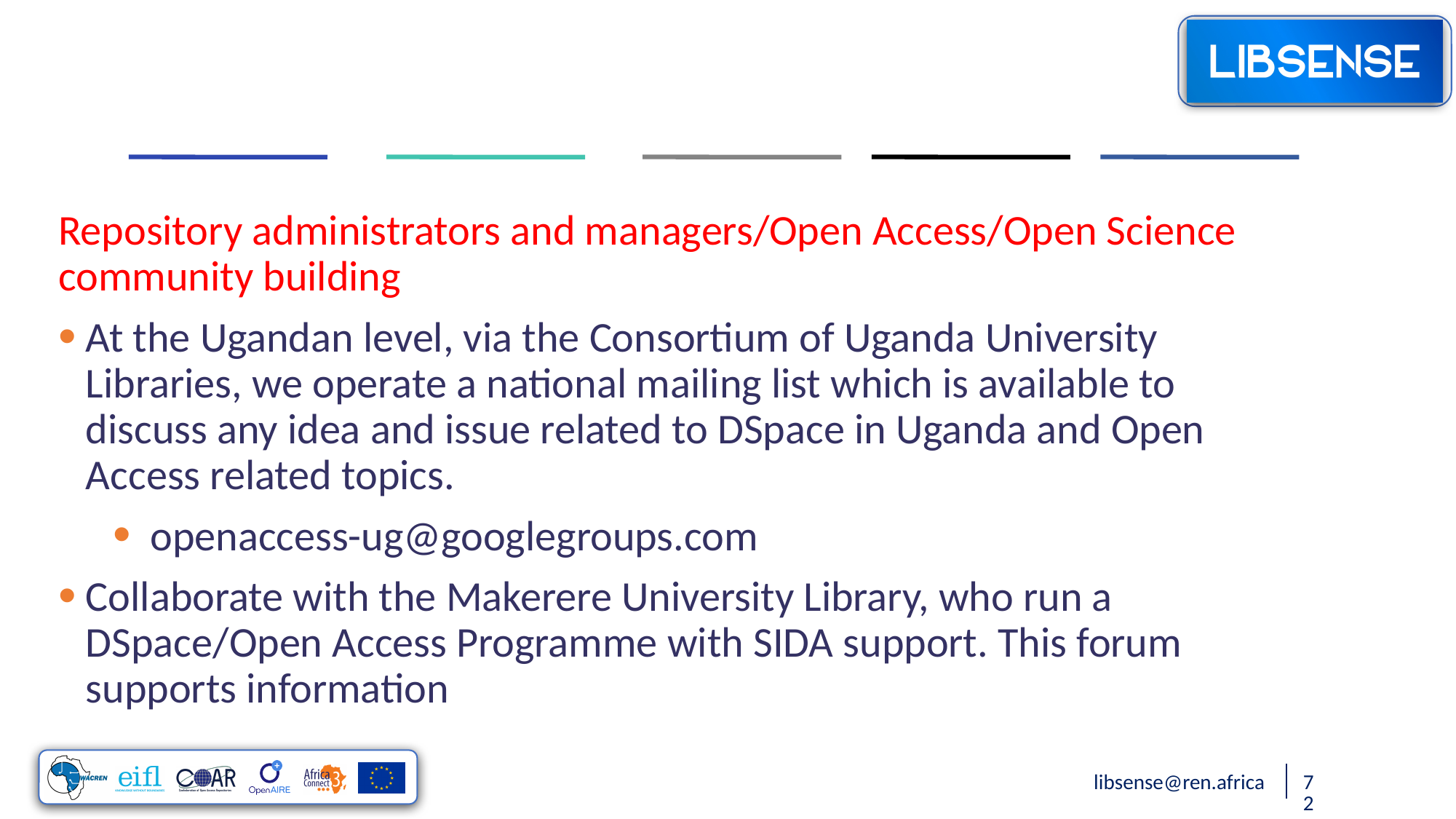

Repository administrators and managers/Open Access/Open Science community building
At the Ugandan level, via the Consortium of Uganda University Libraries, we operate a national mailing list which is available to discuss any idea and issue related to DSpace in Uganda and Open Access related topics.
 openaccess-ug@googlegroups.com
Collaborate with the Makerere University Library, who run a DSpace/Open Access Programme with SIDA support. This forum supports information
libsense@ren.africa
72